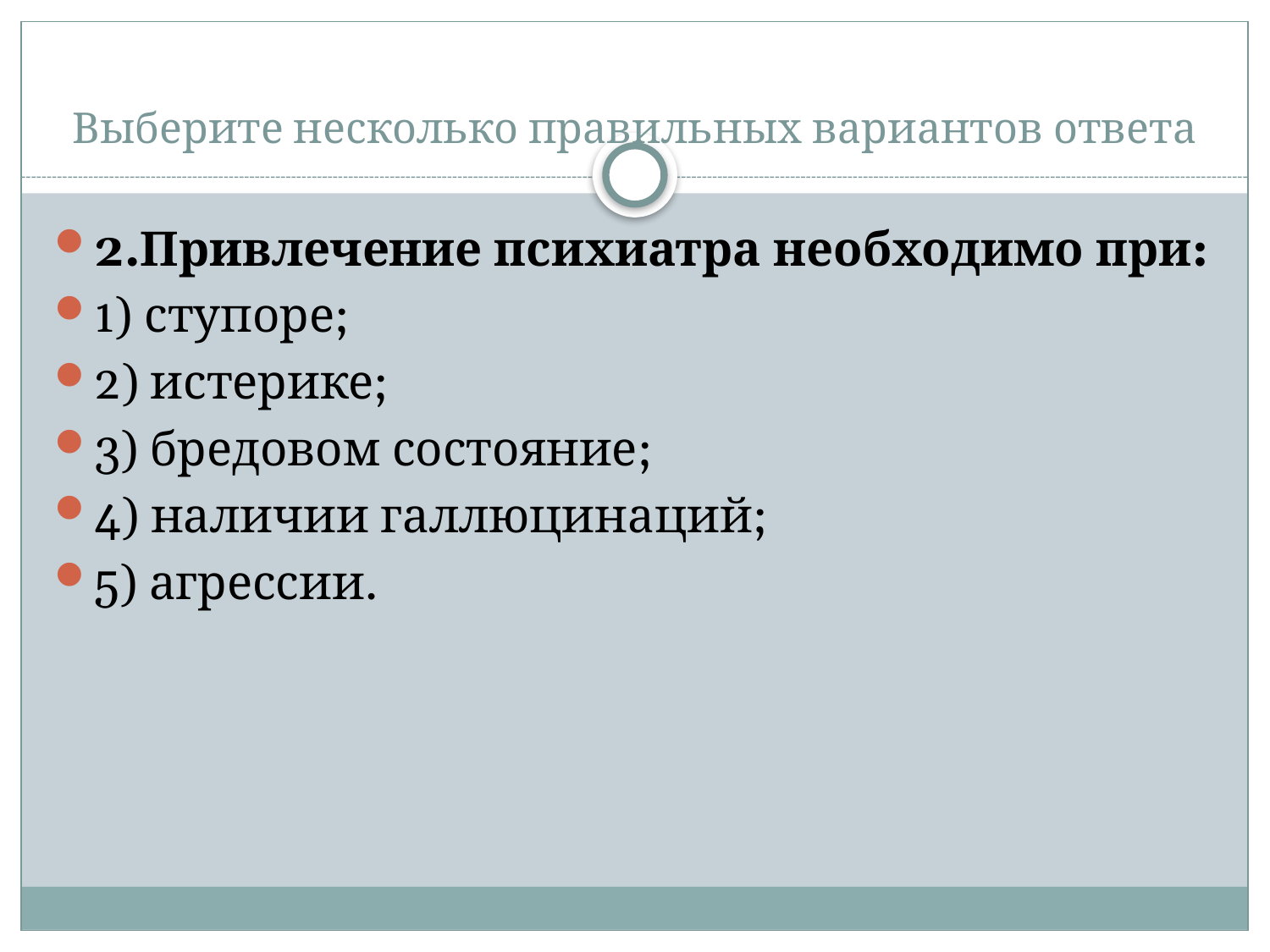

# Выберите несколько правильных вариантов ответа
2.Привлечение психиатра необходимо при:
1) ступоре;
2) истерике;
3) бредовом состояние;
4) наличии галлюцинаций;
5) агрессии.